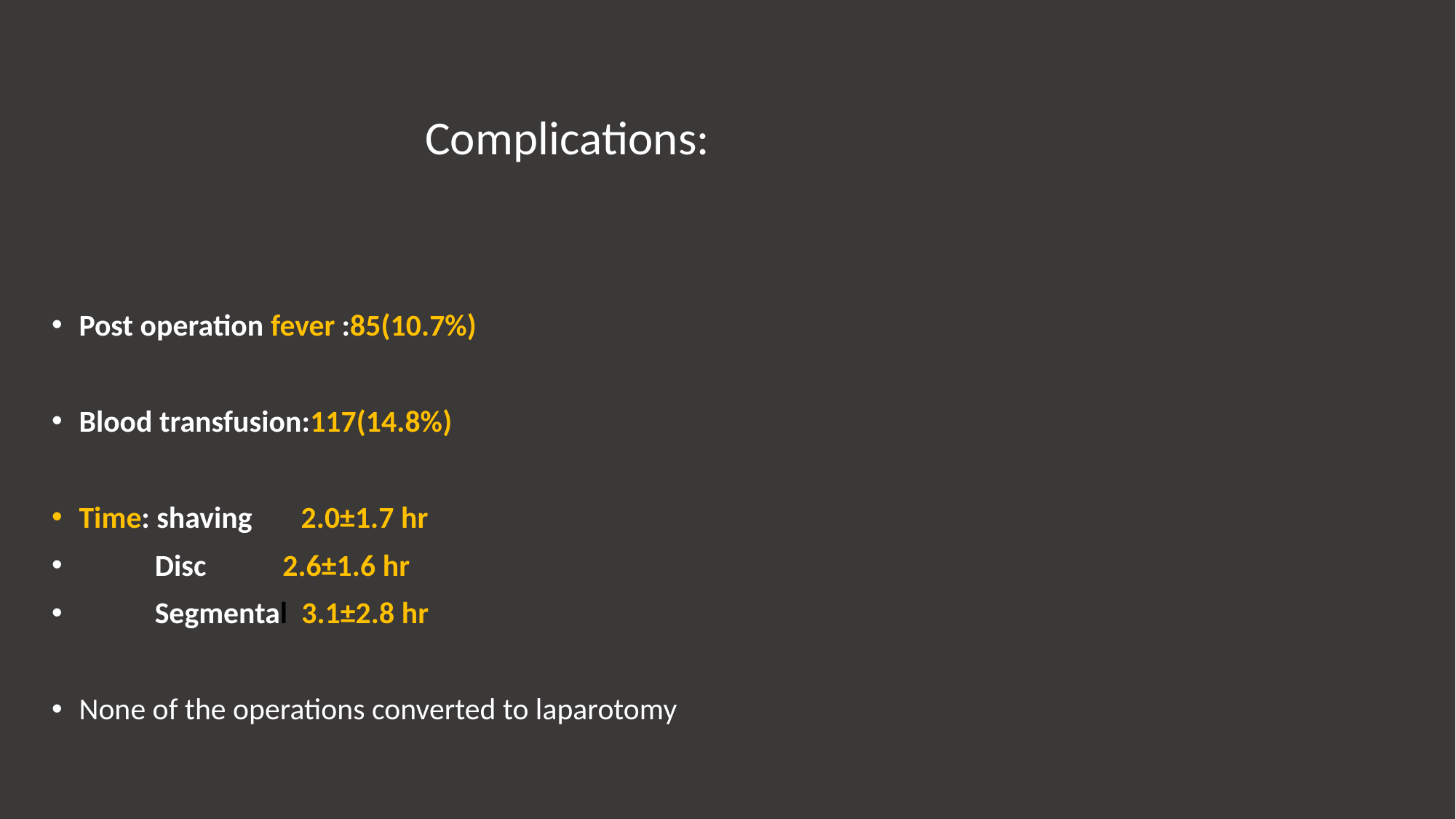

# Complications:

Post operation fever :85(10.7%)

Blood transfusion:117(14.8%)

Time: shaving       2.0±1.7 hr
           Disc           2.6±1.6 hr
           Segmental  3.1±2.8 hr

None of the operations converted to laparotomy